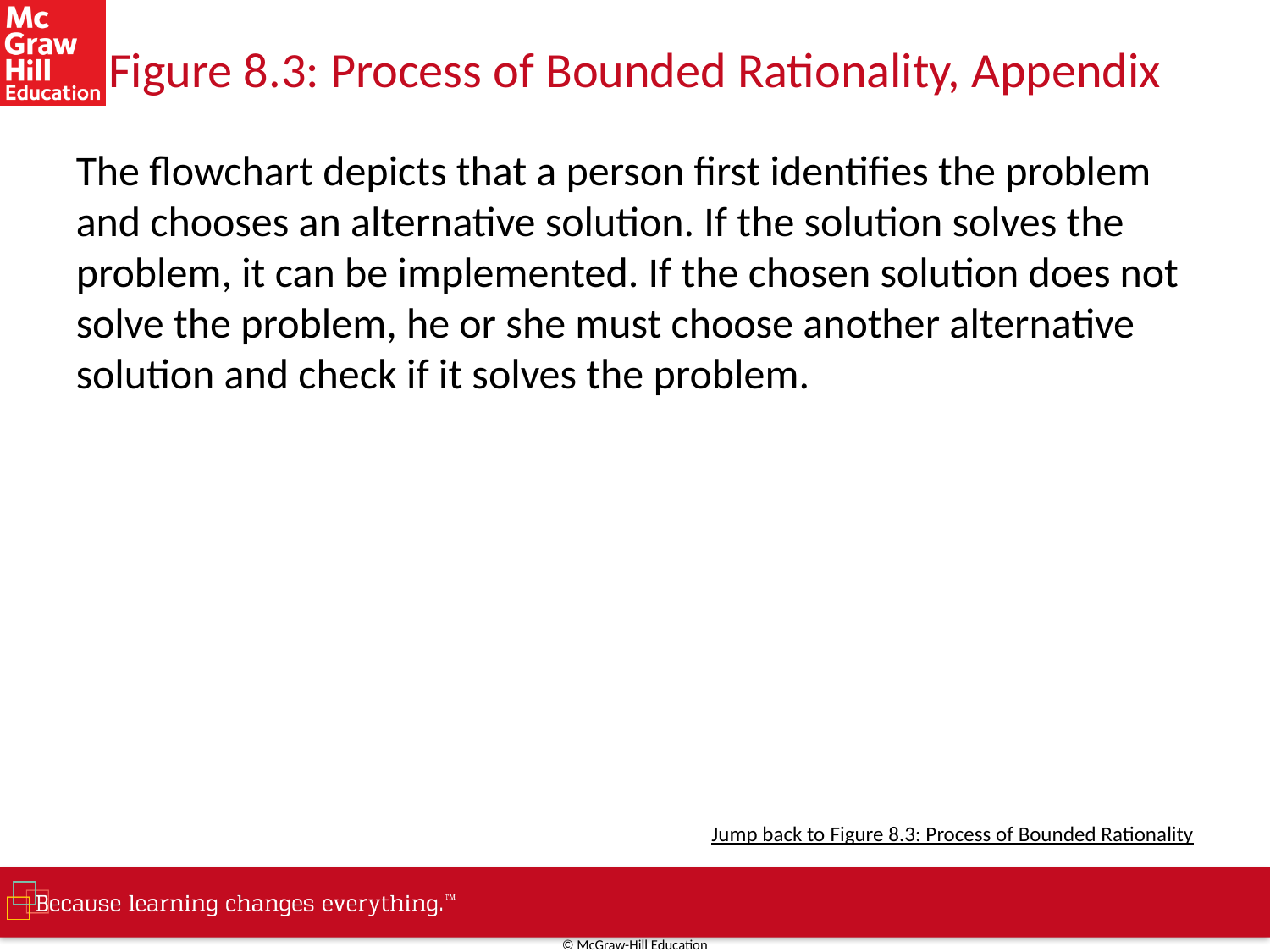

# Figure 8.3: Process of Bounded Rationality, Appendix
The flowchart depicts that a person first identifies the problem and chooses an alternative solution. If the solution solves the problem, it can be implemented. If the chosen solution does not solve the problem, he or she must choose another alternative solution and check if it solves the problem.
Jump back to Figure 8.3: Process of Bounded Rationality